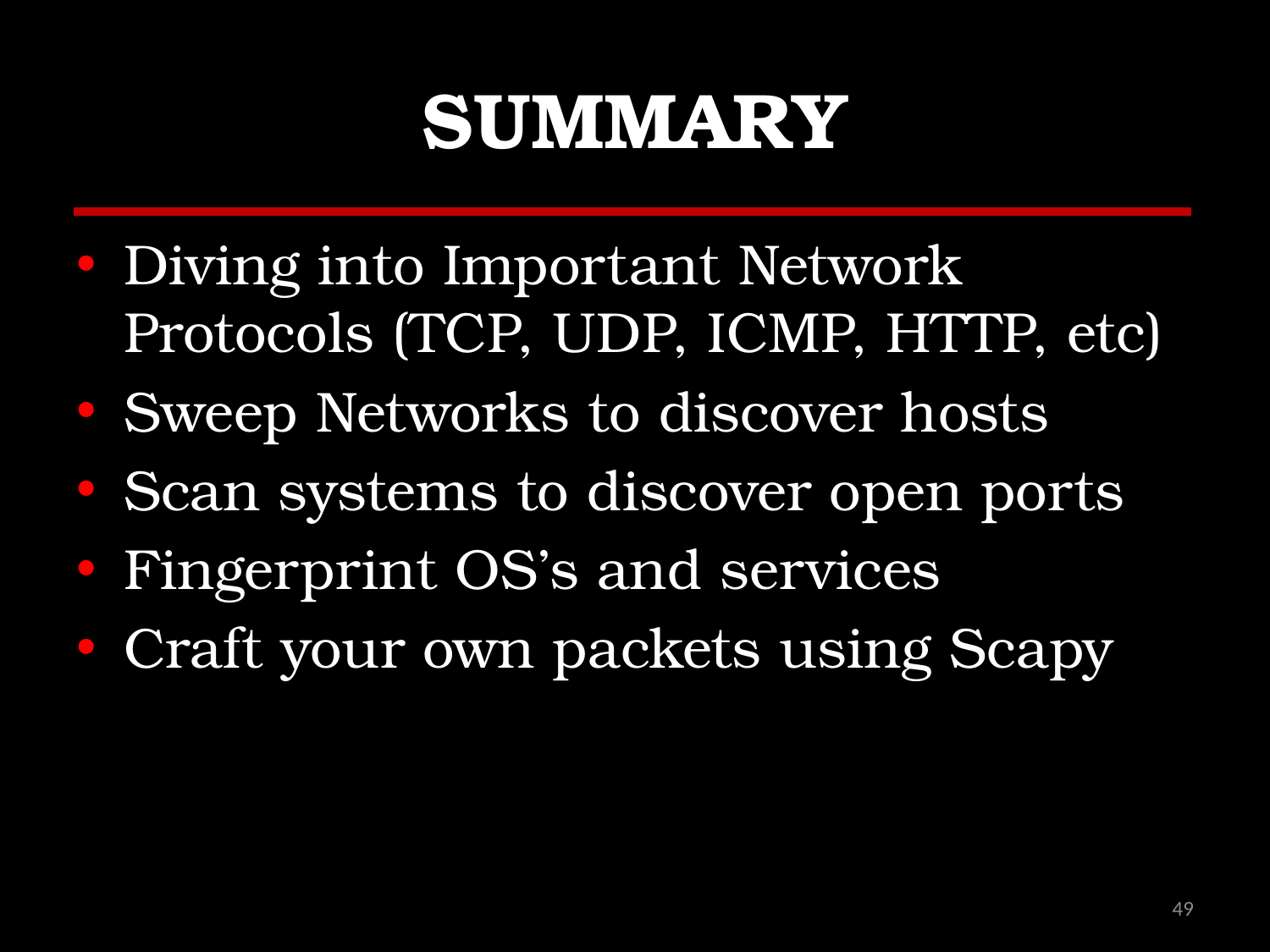

# SUMMARY
Diving into Important Network Protocols (TCP, UDP, ICMP, HTTP, etc)
Sweep Networks to discover hosts
Scan systems to discover open ports
Fingerprint OS’s and services
Craft your own packets using Scapy
49